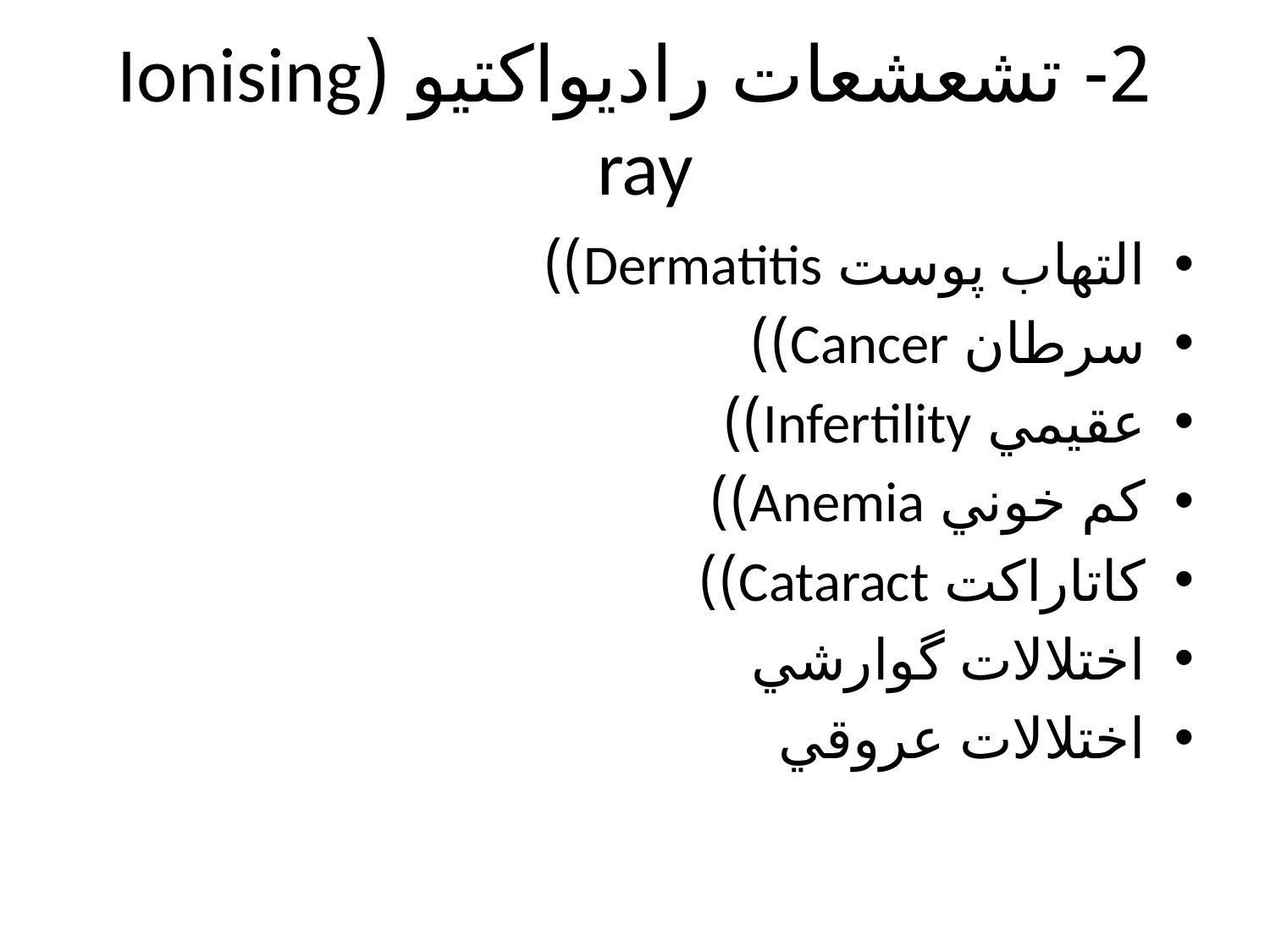

# 2- تشعشعات راديواكتيو (Ionising ray
التهاب پوست Dermatitis))
سرطان Cancer))
عقيمي Infertility))
كم خوني Anemia))
كاتاراكت Cataract))
اختلالات گوارشي
اختلالات عروقي